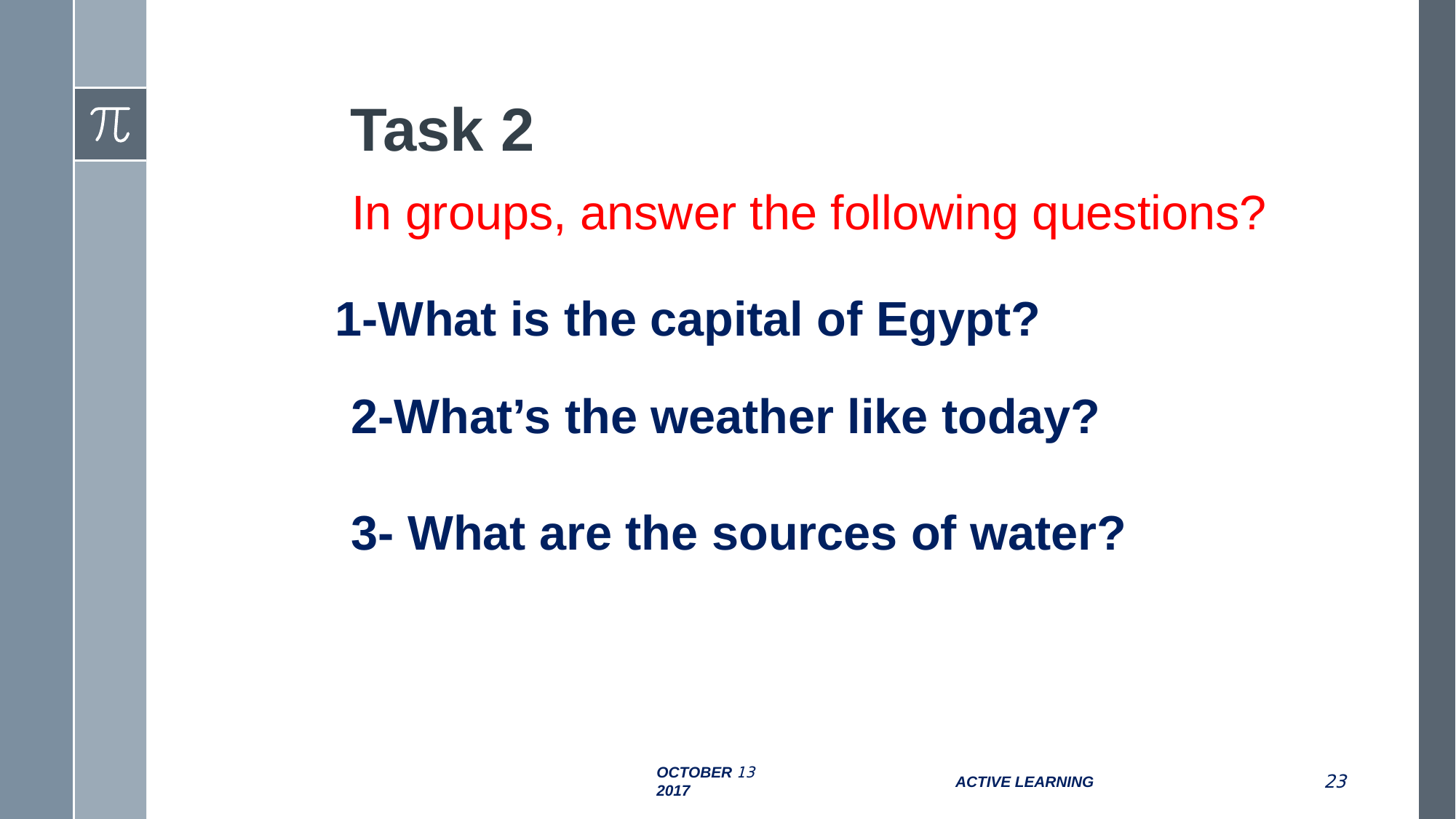

# Task 2
In groups, answer the following questions?
1-What is the capital of Egypt?
2-What’s the weather like today?​

3- What are the sources of water?
Active Learning
23
13 October 2017